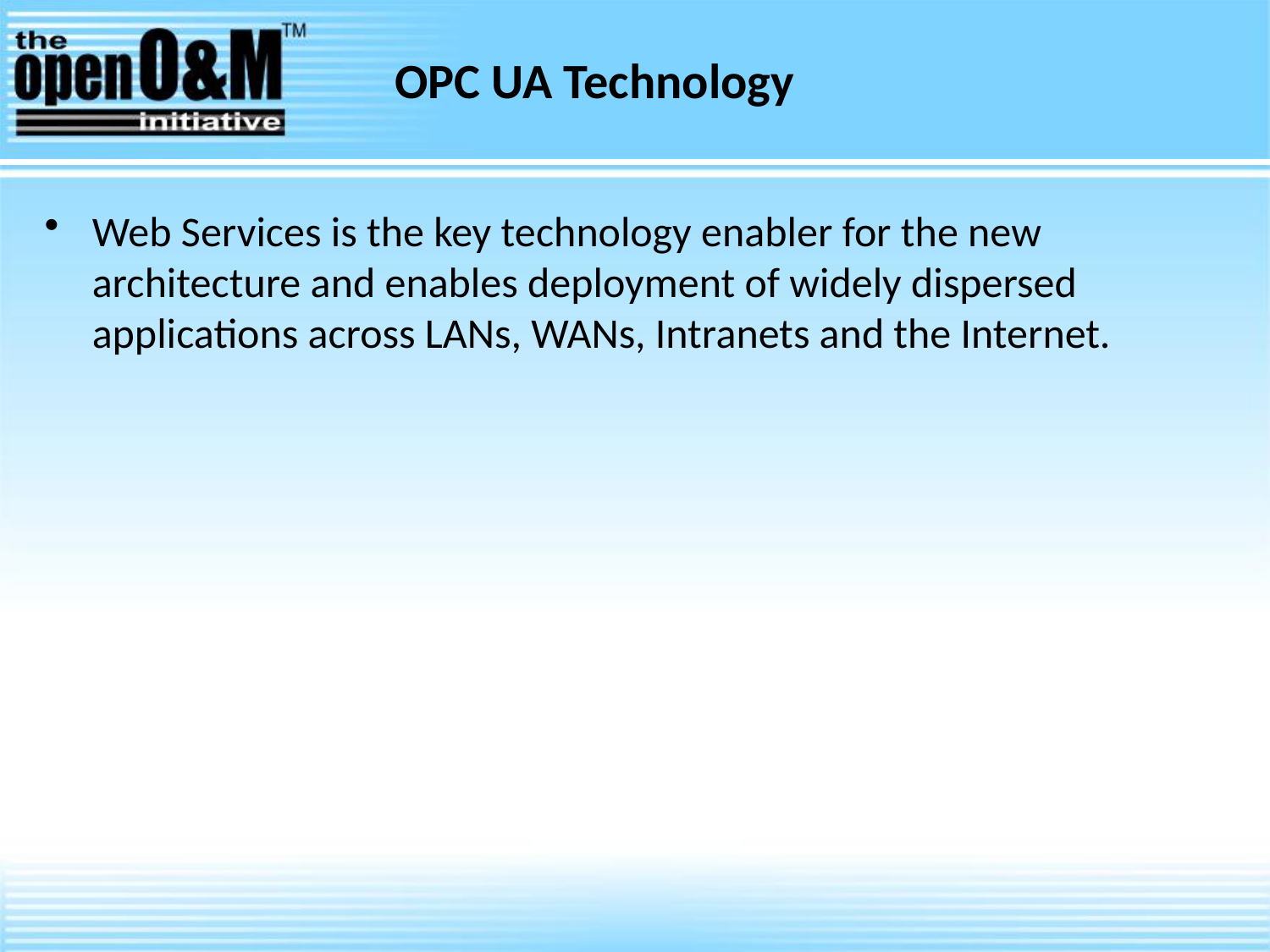

# OPC UA Technology
Web Services is the key technology enabler for the new architecture and enables deployment of widely dispersed applications across LANs, WANs, Intranets and the Internet.